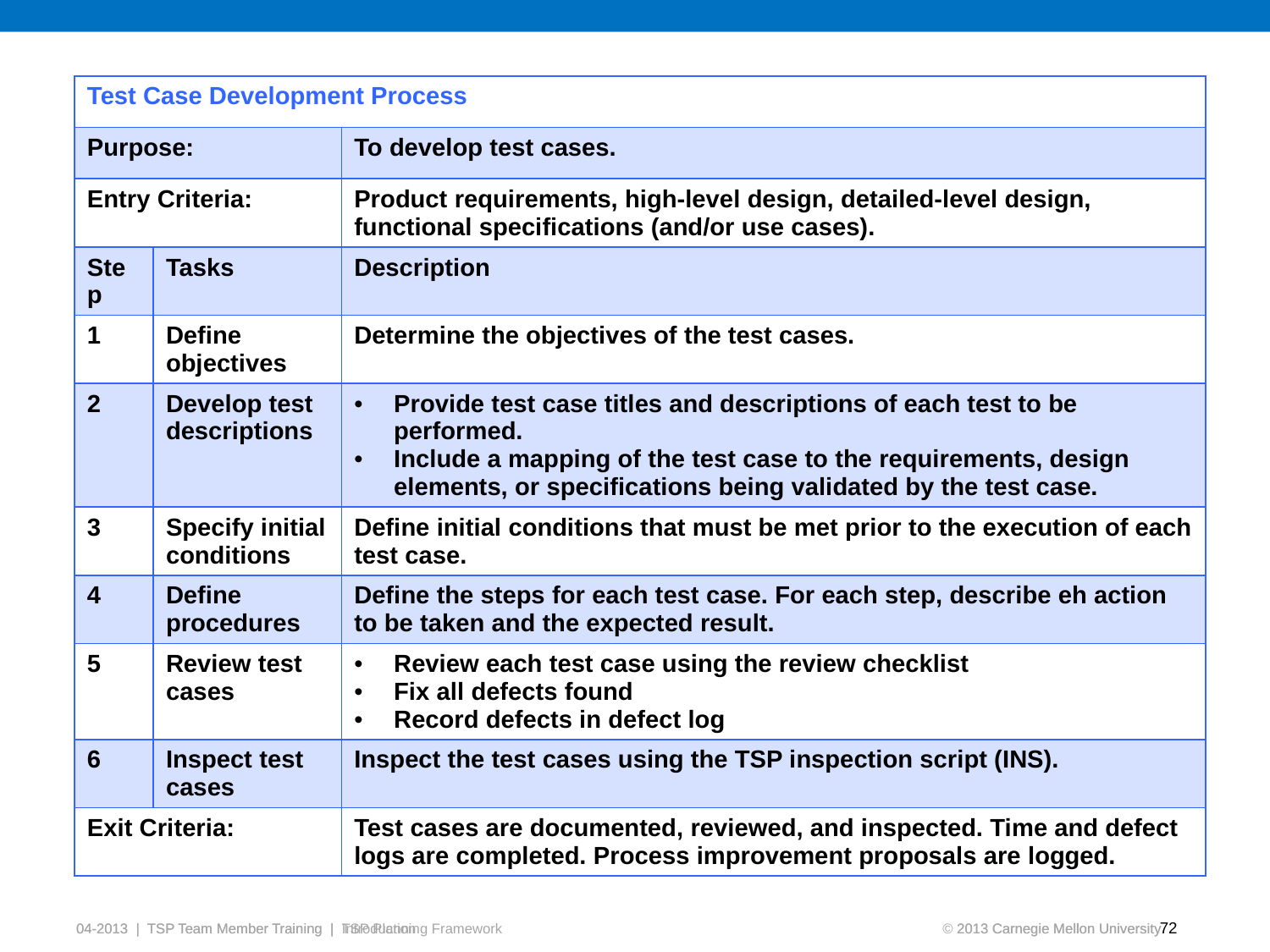

| Test Case Development Process |  |  |
| --- | --- | --- |
| Purpose: |  | To develop test cases. |
| Entry Criteria: |  | Product requirements, high-level design, detailed-level design, functional specifications (and/or use cases). |
| Step | Tasks | Description |
| 1 | Define objectives | Determine the objectives of the test cases. |
| 2 | Develop test descriptions | Provide test case titles and descriptions of each test to be performed. Include a mapping of the test case to the requirements, design elements, or specifications being validated by the test case. |
| 3 | Specify initial conditions | Define initial conditions that must be met prior to the execution of each test case. |
| 4 | Define procedures | Define the steps for each test case. For each step, describe eh action to be taken and the expected result. |
| 5 | Review test cases | Review each test case using the review checklist Fix all defects found Record defects in defect log |
| 6 | Inspect test cases | Inspect the test cases using the TSP inspection script (INS). |
| Exit Criteria: |  | Test cases are documented, reviewed, and inspected. Time and defect logs are completed. Process improvement proposals are logged. |